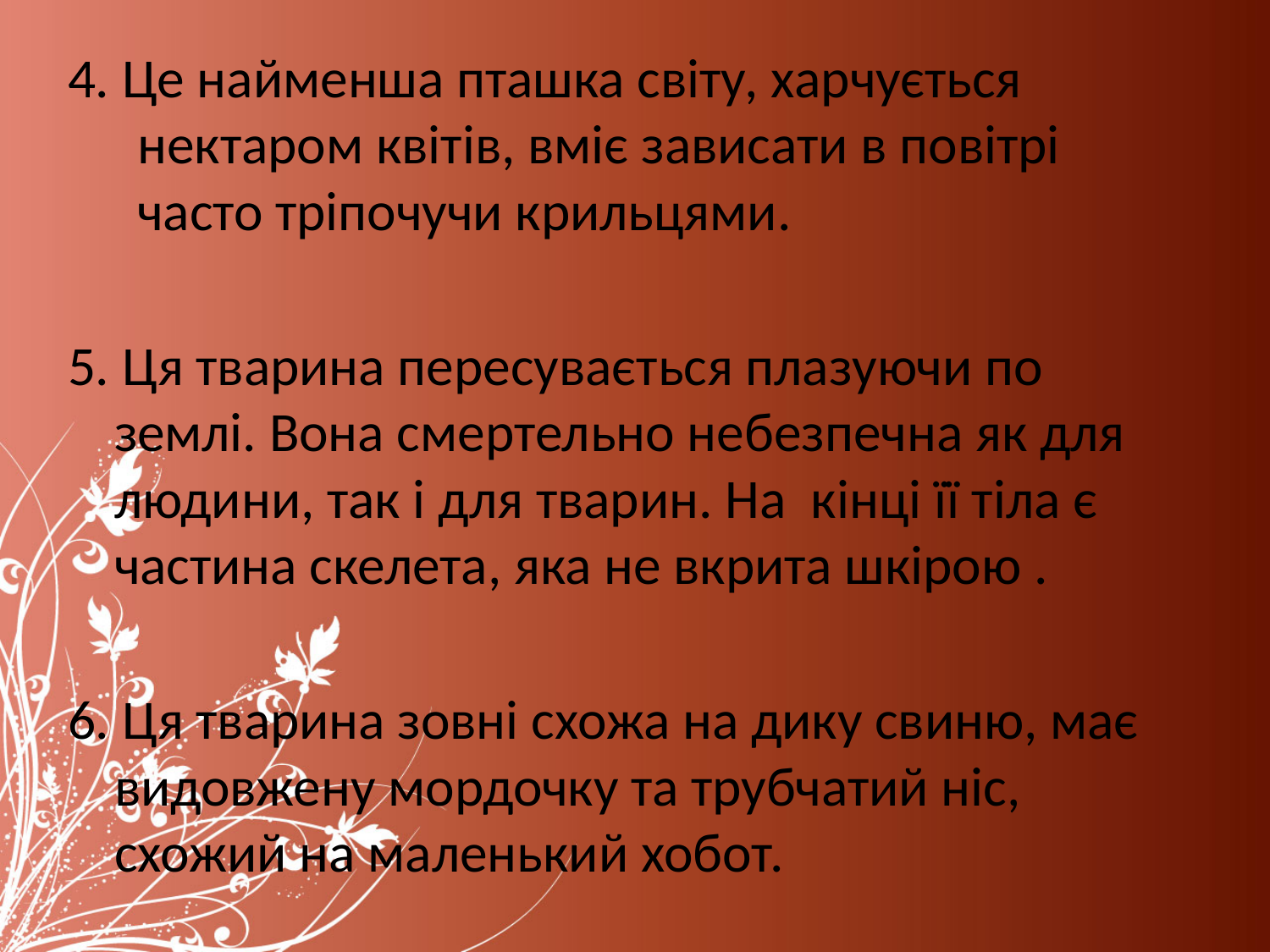

4. Це найменша пташка світу, харчується нектаром квітів, вміє зависати в повітрі часто тріпочучи крильцями.

5. Ця тварина пересувається плазуючи по землі. Вона смертельно небезпечна як для людини, так і для тварин. На  кінці її тіла є частина скелета, яка не вкрита шкірою .

6. Ця тварина зовні схожа на дику свиню, має видовжену мордочку та трубчатий ніс, схожий на маленький хобот.